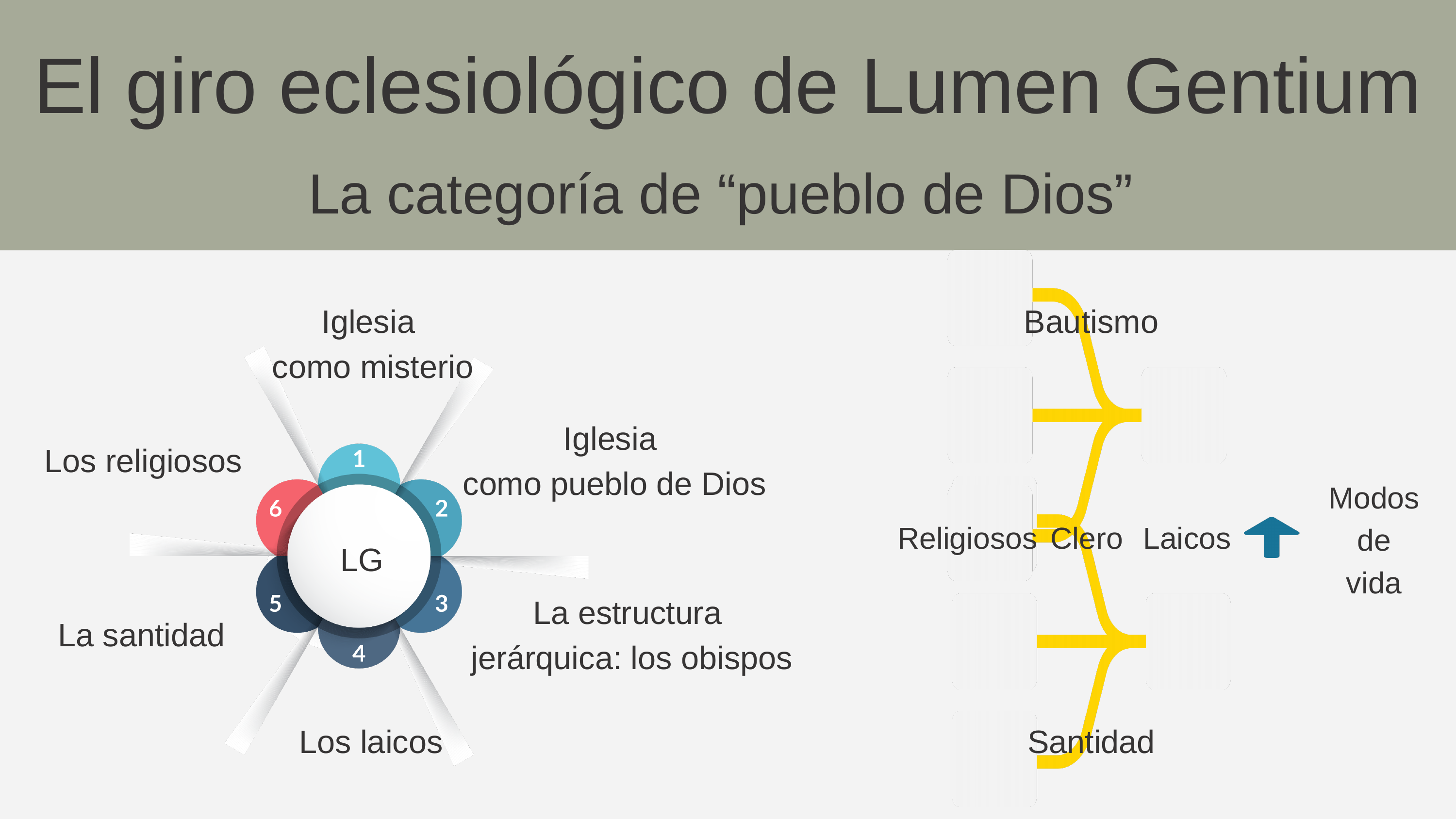

El giro eclesiológico de Lumen Gentium
La categoría de “pueblo de Dios”

Iglesia
como misterio
Bautismo

Iglesia
como pueblo de Dios
Los religiosos
Modos
de
vida

Religiosos
Clero
Laicos
LG
La estructura
jerárquica: los obispos
La santidad
Los laicos
Santidad